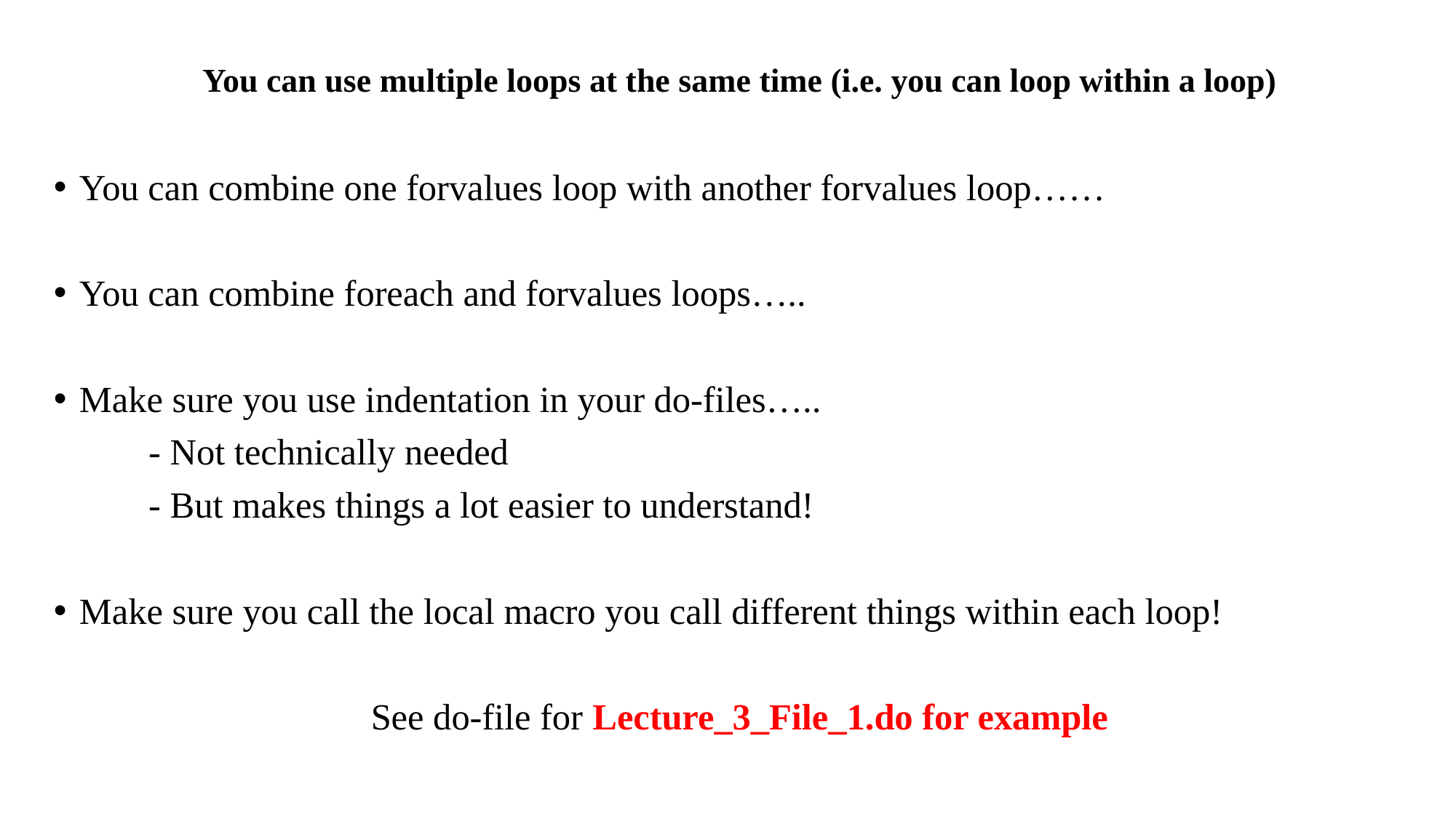

# You can use multiple loops at the same time (i.e. you can loop within a loop)

You can combine one forvalues loop with another forvalues loop……

You can combine foreach and forvalues loops…..

Make sure you use indentation in your do-files…..
	- Not technically needed
	- But makes things a lot easier to understand!

Make sure you call the local macro you call different things within each loop!

See do-file for Lecture_3_File_1.do for example